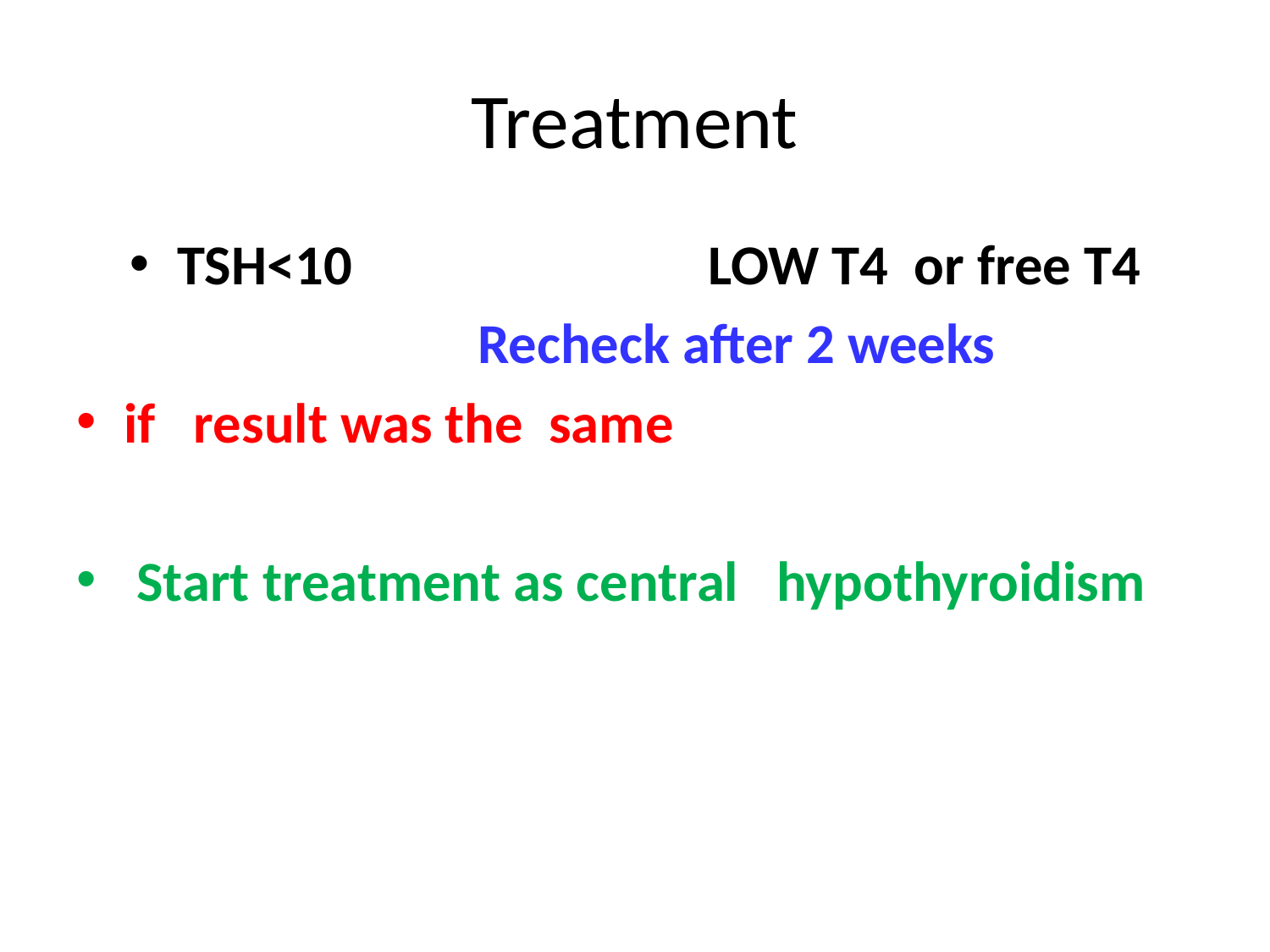

# Treatment
TSH<10                            LOW T4  or free T4
                  Recheck after 2 weeks
if   result was the  same

 Start treatment as central   hypothyroidism